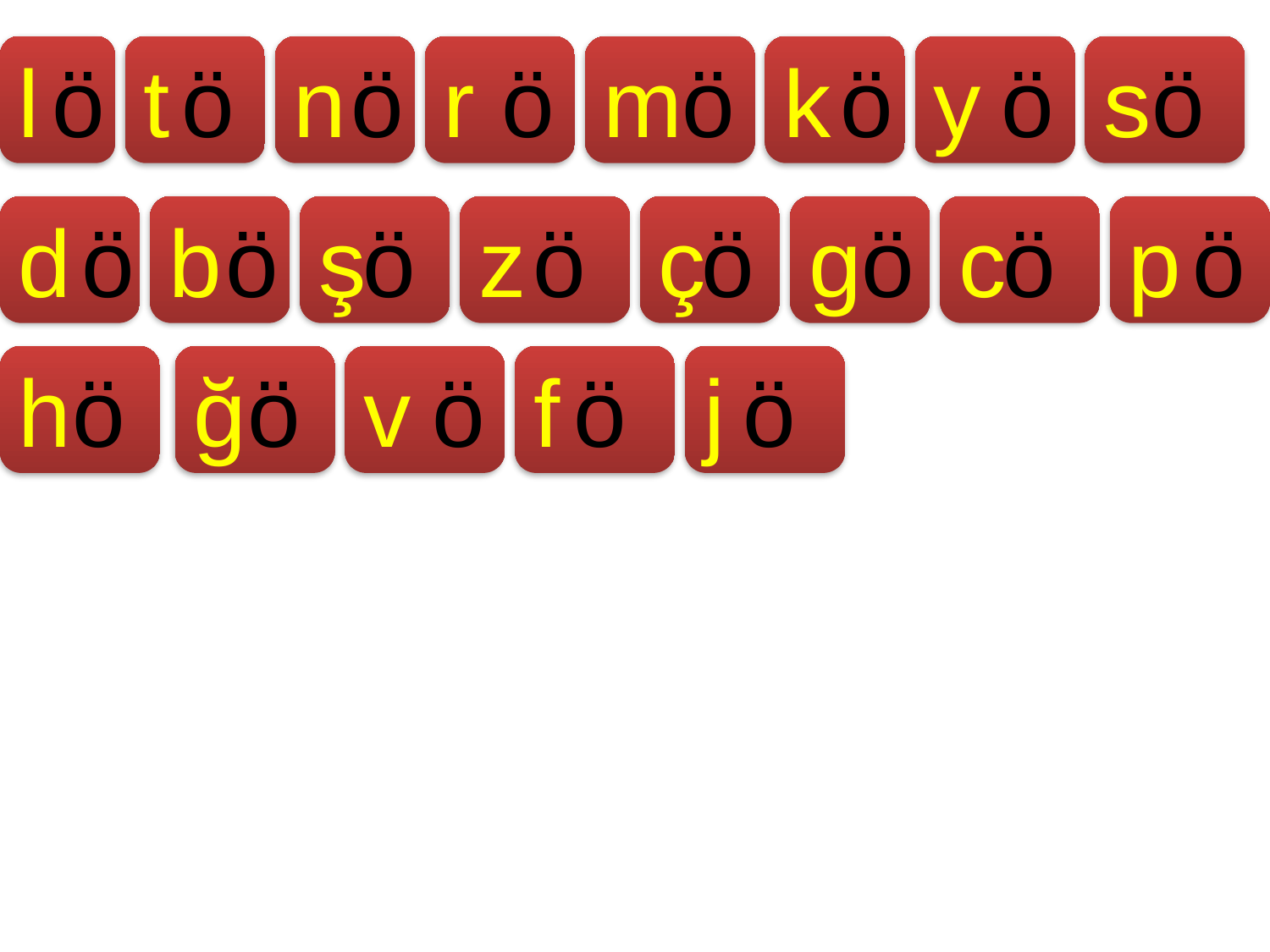

l
ö
t
ö
n
ö
r
ö
m
ö
k
ö
y
ö
s
ö
d
ö
b
ö
ş
ö
z
ö
ç
ö
g
ö
c
ö
p
ö
h
ö
ğ
ö
v
ö
f
ö
j
ö